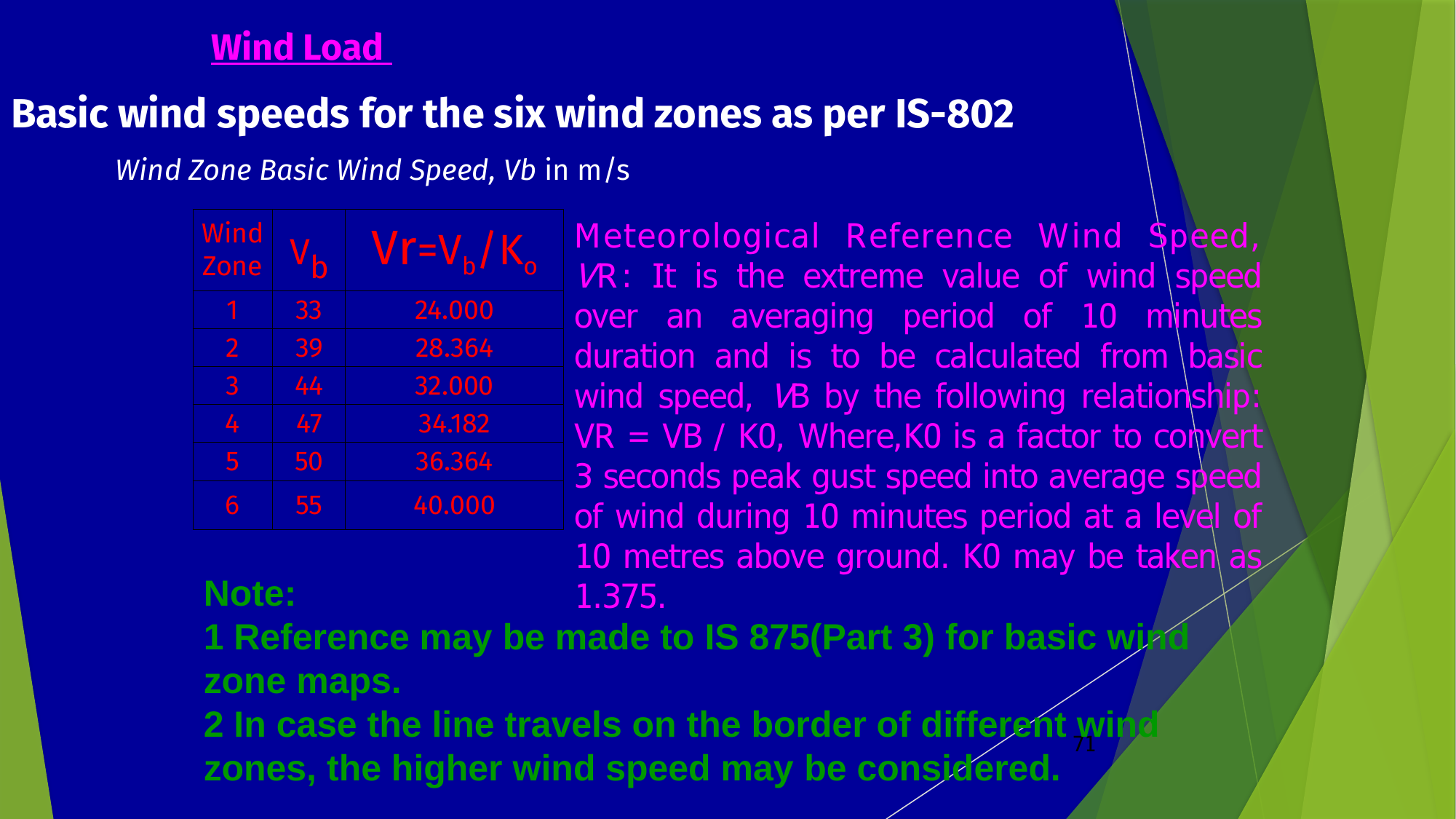

# Wind Load
Basic wind speeds for the six wind zones as per IS-802
	Wind Zone Basic Wind Speed, Vb in m/s

| Wind Zone | Vb | Vr=Vb/Ko |
| --- | --- | --- |
| 1 | 33 | 24.000 |
| 2 | 39 | 28.364 |
| 3 | 44 | 32.000 |
| 4 | 47 | 34.182 |
| 5 | 50 | 36.364 |
| 6 | 55 | 40.000 |
Meteorological Reference Wind Speed, VR: It is the extreme value of wind speed over an averaging period of 10 minutes duration and is to be calculated from basic wind speed, VB by the following relationship: VR = VB / K0, Where,K0 is a factor to convert 3 seconds peak gust speed into average speed of wind during 10 minutes period at a level of 10 metres above ground. K0 may be taken as 1.375.

Note:
1 Reference may be made to IS 875(Part 3) for basic wind zone maps.
2 In case the line travels on the border of different wind zones, the higher wind speed may be considered.
71